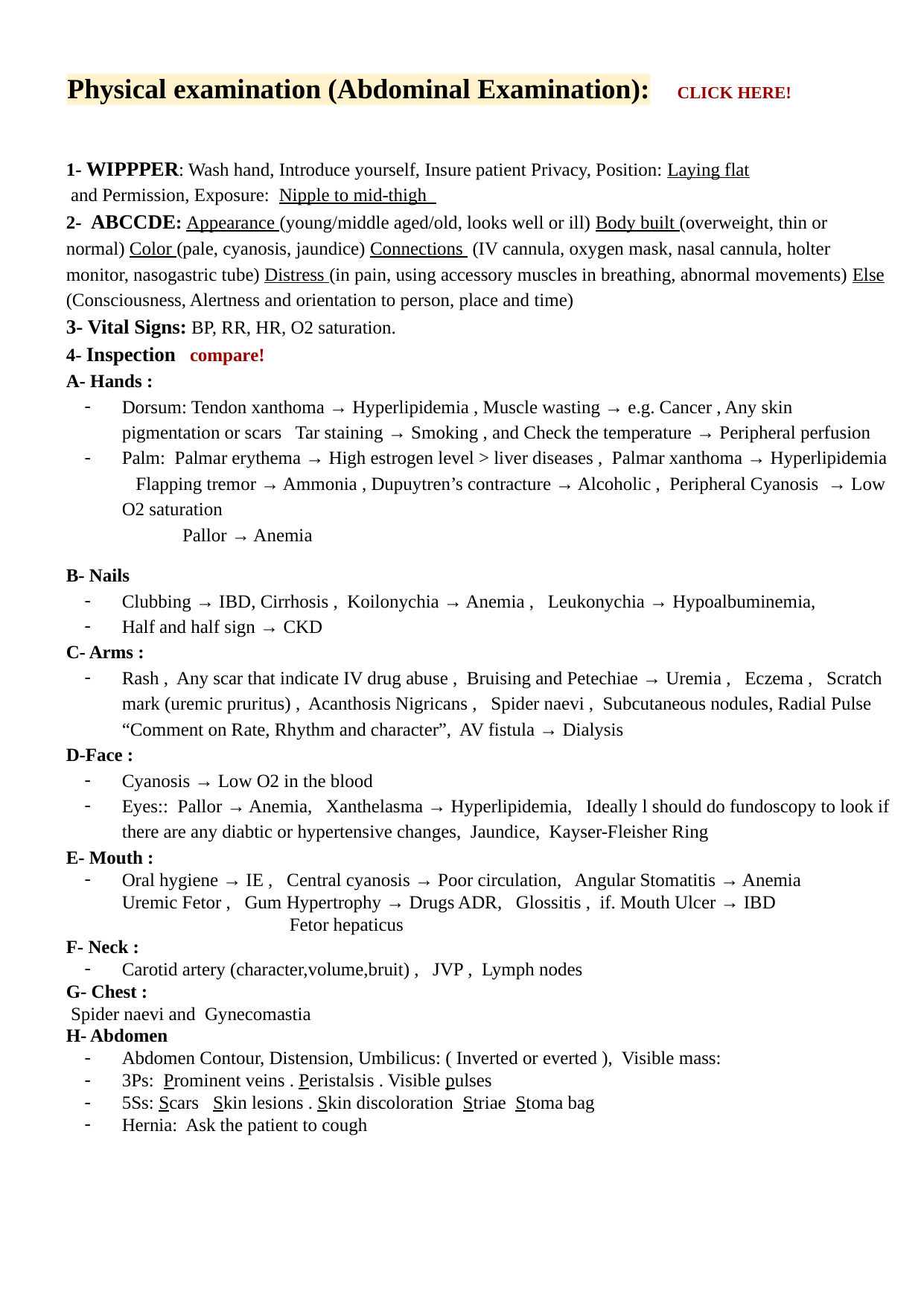

Physical examination (Abdominal Examination):
CLICK HERE!
1- WIPPPER: Wash hand, Introduce yourself, Insure patient Privacy, Position: Laying flat
 and Permission, Exposure:  Nipple to mid-thigh
2-  ABCCDE: Appearance (young/middle aged/old, looks well or ill) Body built (overweight, thin or normal) Color (pale, cyanosis, jaundice) Connections  (IV cannula, oxygen mask, nasal cannula, holter monitor, nasogastric tube) Distress (in pain, using accessory muscles in breathing, abnormal movements) Else (Consciousness, Alertness and orientation to person, place and time)
3- Vital Signs: BP, RR, HR, O2 saturation.
4- Inspection   compare!
A- Hands :
Dorsum: Tendon xanthoma → Hyperlipidemia , Muscle wasting → e.g. Cancer , Any skin pigmentation or scars   Tar staining → Smoking , and Check the temperature → Peripheral perfusion
Palm:  Palmar erythema → High estrogen level > liver diseases ,  Palmar xanthoma → Hyperlipidemia    Flapping tremor → Ammonia , Dupuytren’s contracture → Alcoholic ,  Peripheral Cyanosis  → Low O2 saturation
  	 Pallor → Anemia

B- Nails
Clubbing → IBD, Cirrhosis ,  Koilonychia → Anemia ,   Leukonychia → Hypoalbuminemia,
Half and half sign → CKD
C- Arms :
Rash ,  Any scar that indicate IV drug abuse ,  Bruising and Petechiae → Uremia ,   Eczema ,   Scratch mark (uremic pruritus) ,  Acanthosis Nigricans ,   Spider naevi ,  Subcutaneous nodules, Radial Pulse “Comment on Rate, Rhythm and character”,  AV fistula → Dialysis
D-Face :
Cyanosis → Low O2 in the blood
Eyes::  Pallor → Anemia,   Xanthelasma → Hyperlipidemia,   Ideally l should do fundoscopy to look if there are any diabtic or hypertensive changes,  Jaundice,  Kayser-Fleisher Ring
E- Mouth :
Oral hygiene → IE ,   Central cyanosis → Poor circulation,   Angular Stomatitis → Anemia
Uremic Fetor ,   Gum Hypertrophy → Drugs ADR,   Glossitis ,  if. Mouth Ulcer → IBD 			Fetor hepaticus
F- Neck :
Carotid artery (character,volume,bruit) ,   JVP ,  Lymph nodes
G- Chest :
 Spider naevi and  Gynecomastia
H- Abdomen
Abdomen Contour, Distension, Umbilicus: ( Inverted or everted ),  Visible mass:
3Ps:  Prominent veins . Peristalsis . Visible pulses
5Ss: Scars   Skin lesions . Skin discoloration  Striae  Stoma bag
Hernia:  Ask the patient to cough